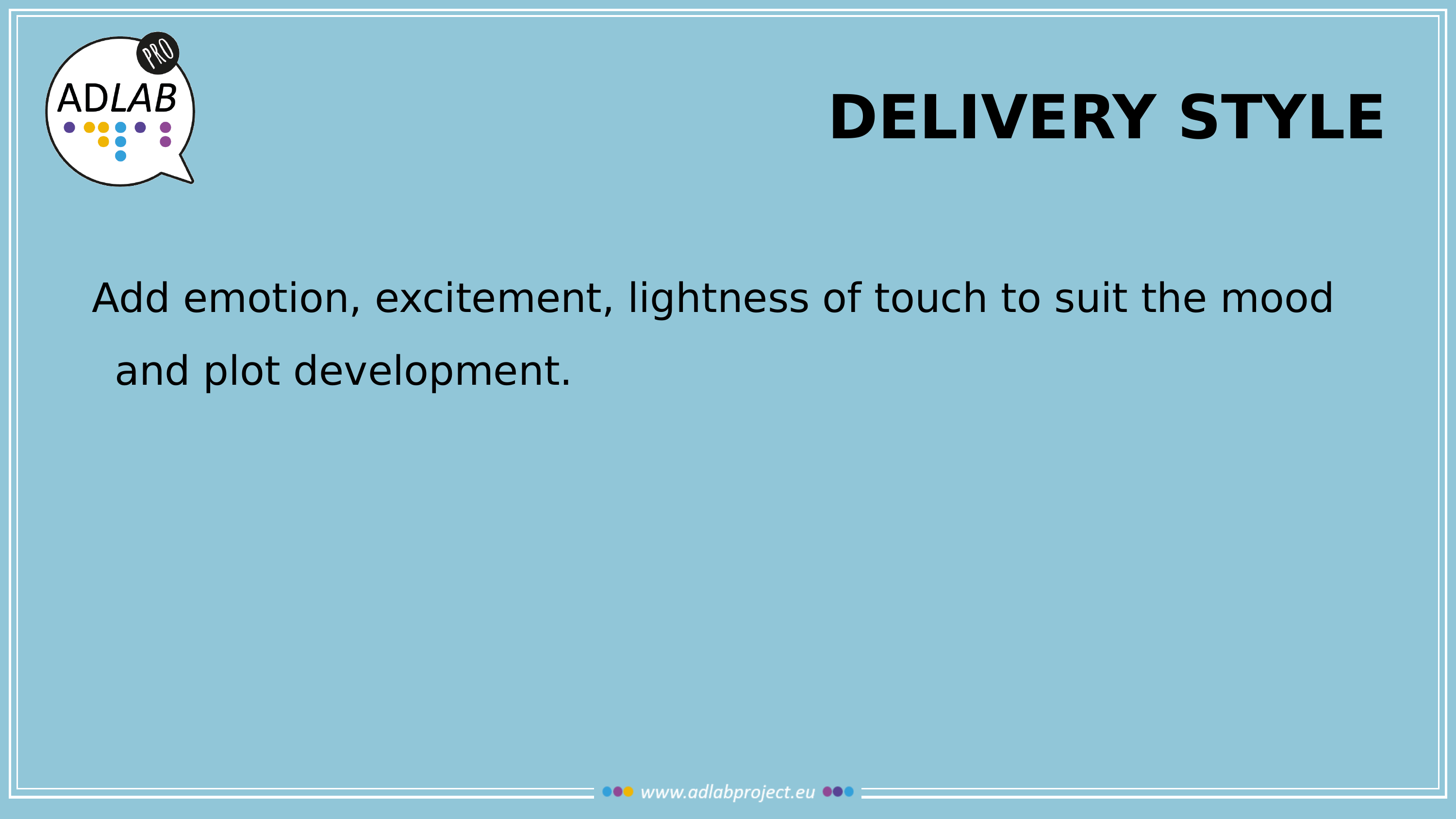

# DELIVERY STYLE
Add emotion, excitement, lightness of touch to suit the mood and plot development.